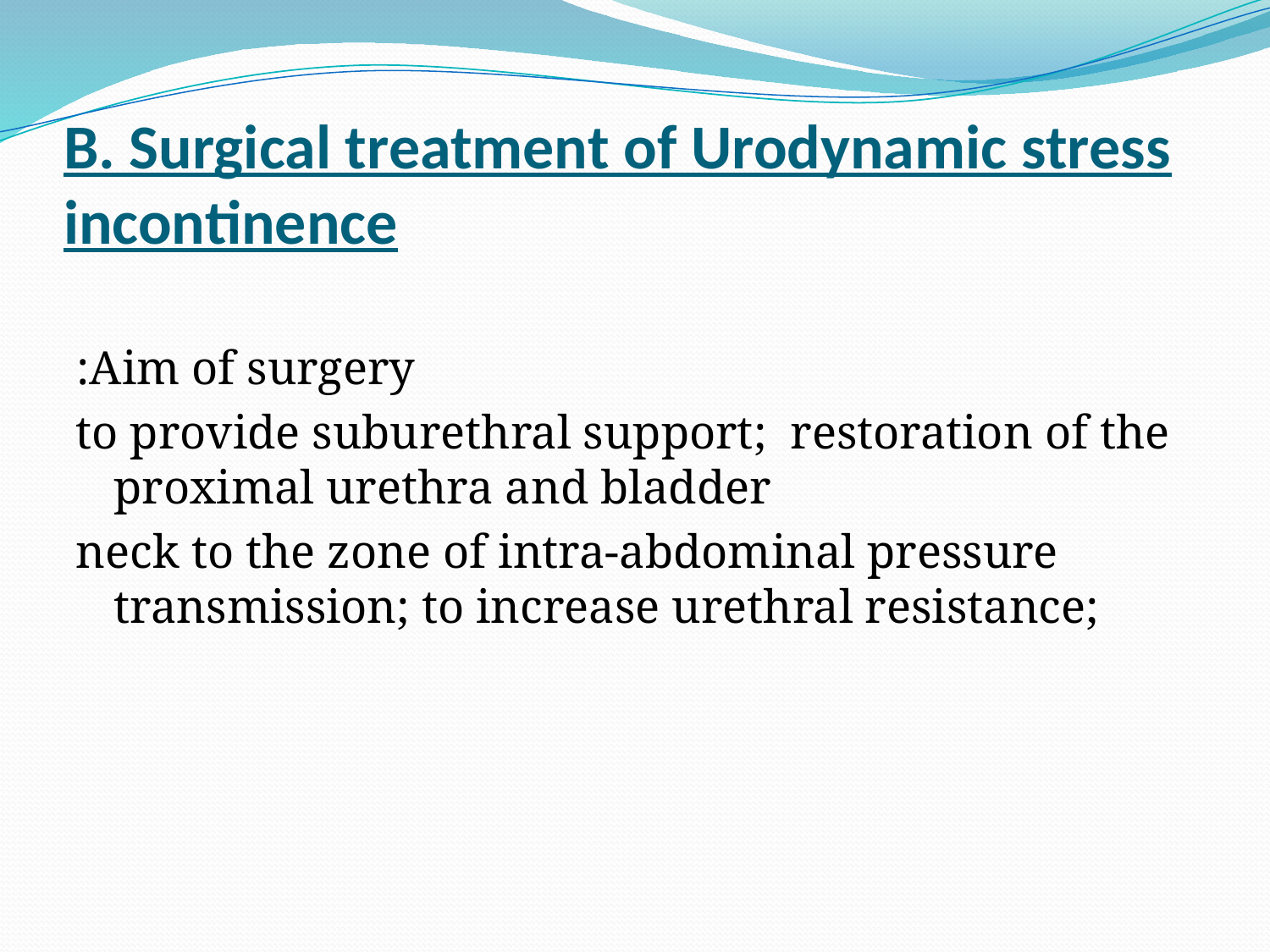

# B. Surgical treatment of Urodynamic stress incontinence

Aim of surgery:
to provide suburethral support;  restoration of the proximal urethra and bladder
neck to the zone of intra-abdominal pressure transmission; to increase urethral resistance;